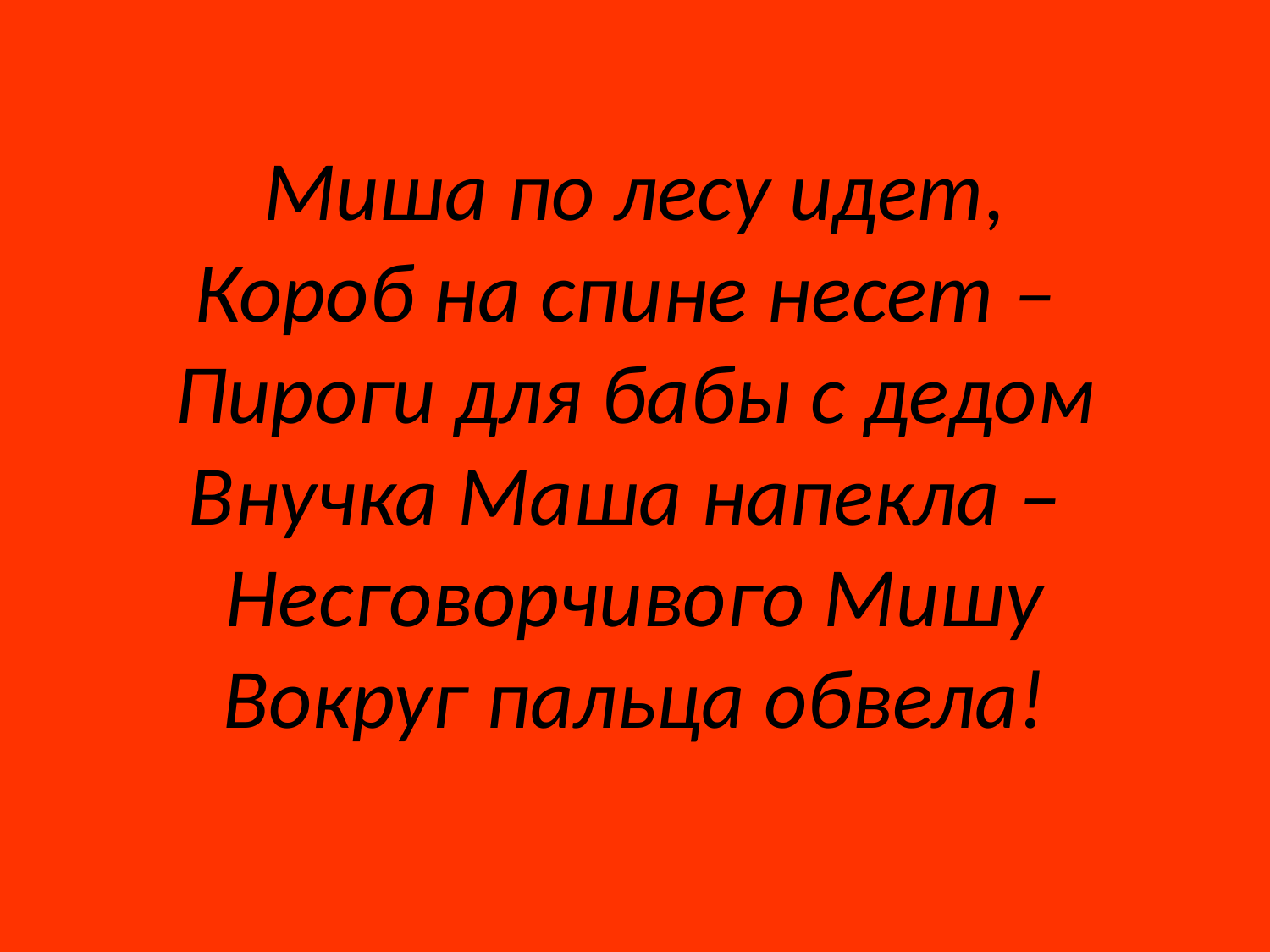

# Миша по лесу идет, Короб на спине несет – Пироги для бабы с дедом Внучка Маша напекла – Несговорчивого Мишу Вокруг пальца обвела!